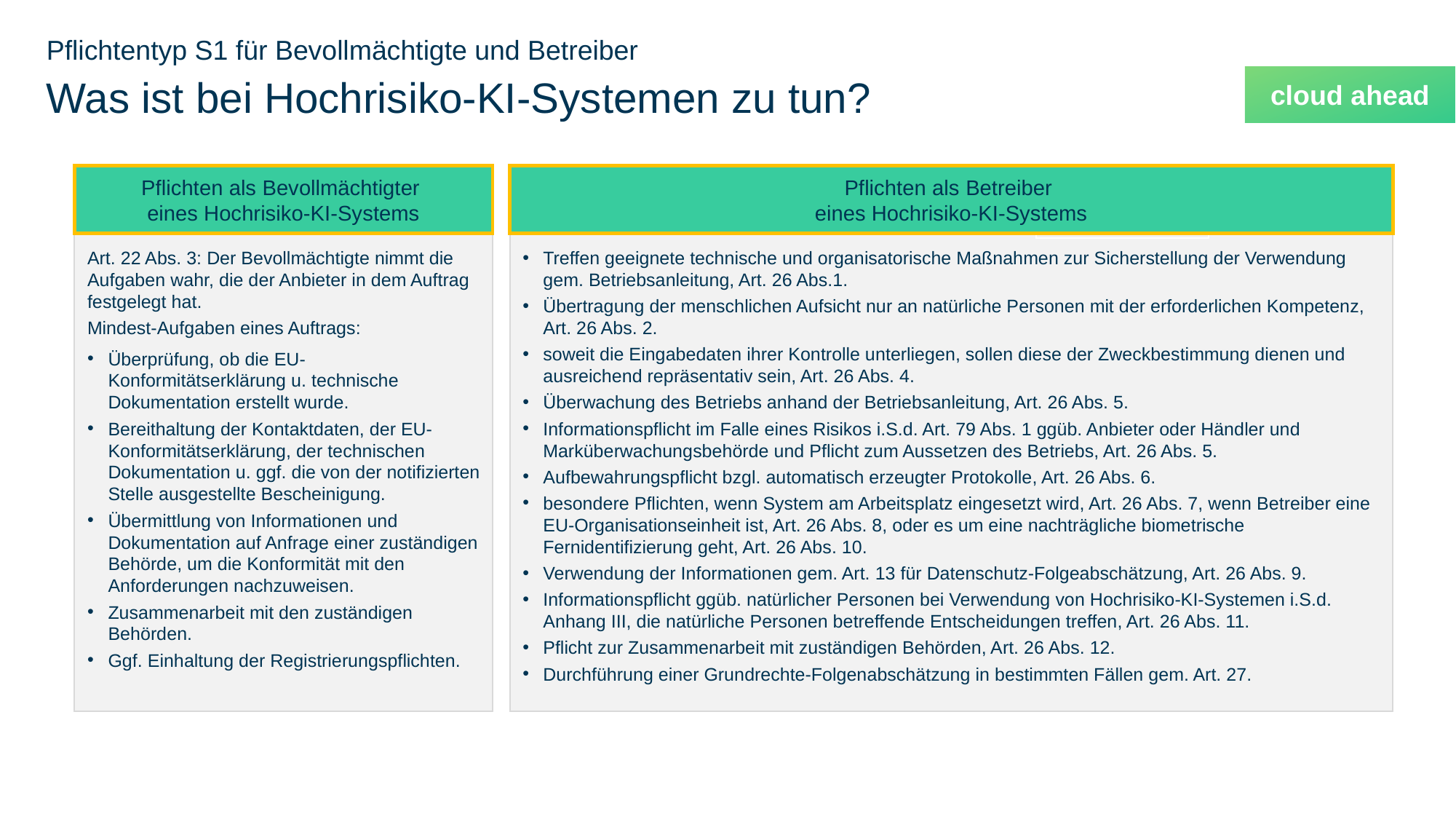

Pflichtentyp S1 für Bevollmächtigte und Betreiber
Was ist bei Hochrisiko-KI-Systemen zu tun?
Pflichten als Bevollmächtigter
eines Hochrisiko-KI-Systems
Pflichten als Betreiber
eines Hochrisiko-KI-Systems
Betreiber
Art. 22 Abs. 3: Der Bevollmächtigte nimmt die Aufgaben wahr, die der Anbieter in dem Auftrag festgelegt hat.
Mindest-Aufgaben eines Auftrags:
Überprüfung, ob die EU-Konformitätserklärung u. technische Dokumentation erstellt wurde.
Bereithaltung der Kontaktdaten, der EU-Konformitätserklärung, der technischen Dokumentation u. ggf. die von der notifizierten Stelle ausgestellte Bescheinigung.
Übermittlung von Informationen und Dokumentation auf Anfrage einer zuständigen Behörde, um die Konformität mit den Anforderungen nachzuweisen.
Zusammenarbeit mit den zuständigen Behörden.
Ggf. Einhaltung der Registrierungspflichten.
Treffen geeignete technische und organisatorische Maßnahmen zur Sicherstellung der Verwendung gem. Betriebsanleitung, Art. 26 Abs.1.
Übertragung der menschlichen Aufsicht nur an natürliche Personen mit der erforderlichen Kompetenz, Art. 26 Abs. 2.
soweit die Eingabedaten ihrer Kontrolle unterliegen, sollen diese der Zweckbestimmung dienen und ausreichend repräsentativ sein, Art. 26 Abs. 4.
Überwachung des Betriebs anhand der Betriebsanleitung, Art. 26 Abs. 5.
Informationspflicht im Falle eines Risikos i.S.d. Art. 79 Abs. 1 ggüb. Anbieter oder Händler und Marküberwachungsbehörde und Pflicht zum Aussetzen des Betriebs, Art. 26 Abs. 5.
Aufbewahrungspflicht bzgl. automatisch erzeugter Protokolle, Art. 26 Abs. 6.
besondere Pflichten, wenn System am Arbeitsplatz eingesetzt wird, Art. 26 Abs. 7, wenn Betreiber eine EU-Organisationseinheit ist, Art. 26 Abs. 8, oder es um eine nachträgliche biometrische Fernidentifizierung geht, Art. 26 Abs. 10.
Verwendung der Informationen gem. Art. 13 für Datenschutz-Folgeabschätzung, Art. 26 Abs. 9.
Informationspflicht ggüb. natürlicher Personen bei Verwendung von Hochrisiko-KI-Systemen i.S.d. Anhang III, die natürliche Personen betreffende Entscheidungen treffen, Art. 26 Abs. 11.
Pflicht zur Zusammenarbeit mit zuständigen Behörden, Art. 26 Abs. 12.
Durchführung einer Grundrechte-Folgenabschätzung in bestimmten Fällen gem. Art. 27.